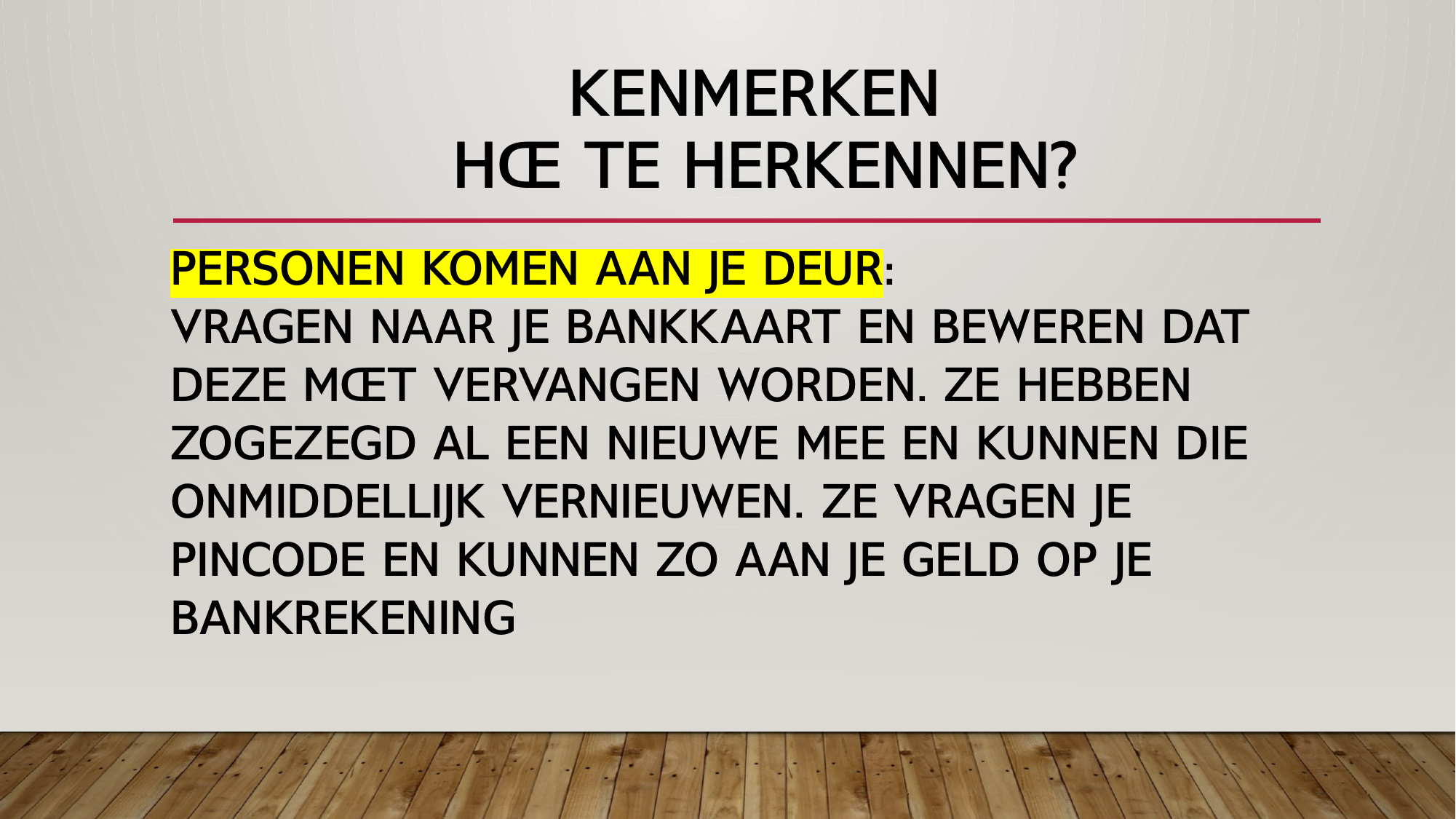

# KENMERKEN HOE TE HERKENNEN?
PERSONEN KOMEN AAN JE DEUR:
VRAGEN NAAR JE BANKKAART EN BEWEREN DAT DEZE MOET VERVANGEN WORDEN. ZE HEBBEN ZOGEZEGD AL EEN NIEUWE MEE EN KUNNEN DIE ONMIDDELLIJK VERNIEUWEN. ZE VRAGEN JE PINCODE EN KUNNEN ZO AAN JE GELD OP JE BANKREKENING